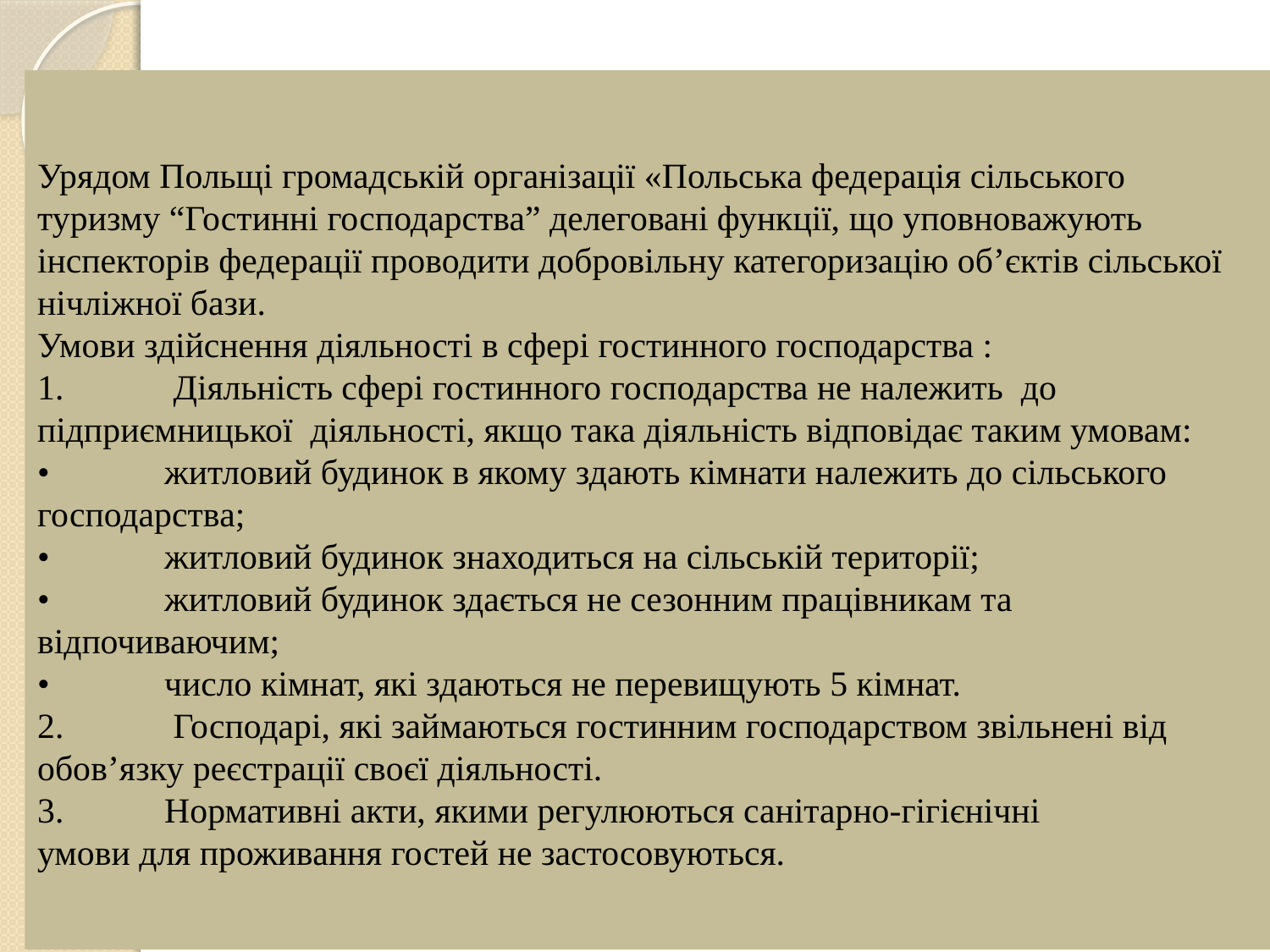

Урядом Польщі громадській організації «Польська федерація сільського туризму “Гостинні господарства” делеговані функції, що уповноважують інспекторів федерації проводити добровільну категоризацію об’єктів сільської нічліжної бази.
Умови здійснення діяльності в сфері гостинного господарства :
1.	 Діяльність сфері гостинного господарства не належить  до підприємницької  діяльності, якщо така діяльність відповідає таким умовам:
•	житловий будинок в якому здають кімнати належить до сільського господарства;
•	житловий будинок знаходиться на сільській території;
•	житловий будинок здається не сезонним працівникам та відпочиваючим;
•	число кімнат, які здаються не перевищують 5 кімнат.
2.	 Господарі, які займаються гостинним господарством звільнені від обов’язку реєстрації своєї діяльності.
3.	Нормативні акти, якими регулюються санітарно-гігієнічні
умови для проживання гостей не застосовуються.